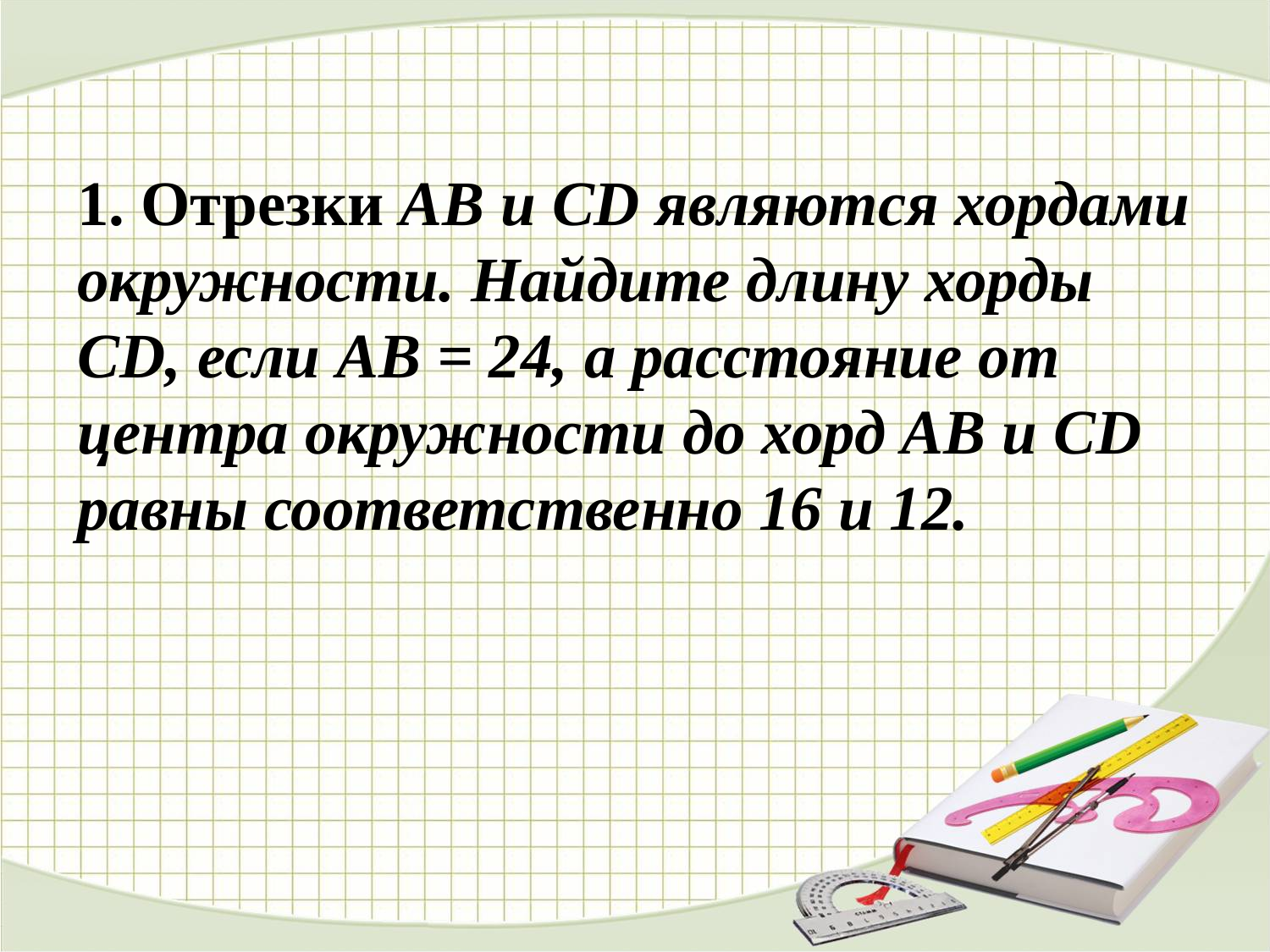

1. Отрезки АВ и CD являются хордами окружности. Найдите длину хорды CD, если АВ = 24, а расстояние от центра окружности до хорд АВ и CD равны соответственно 16 и 12.